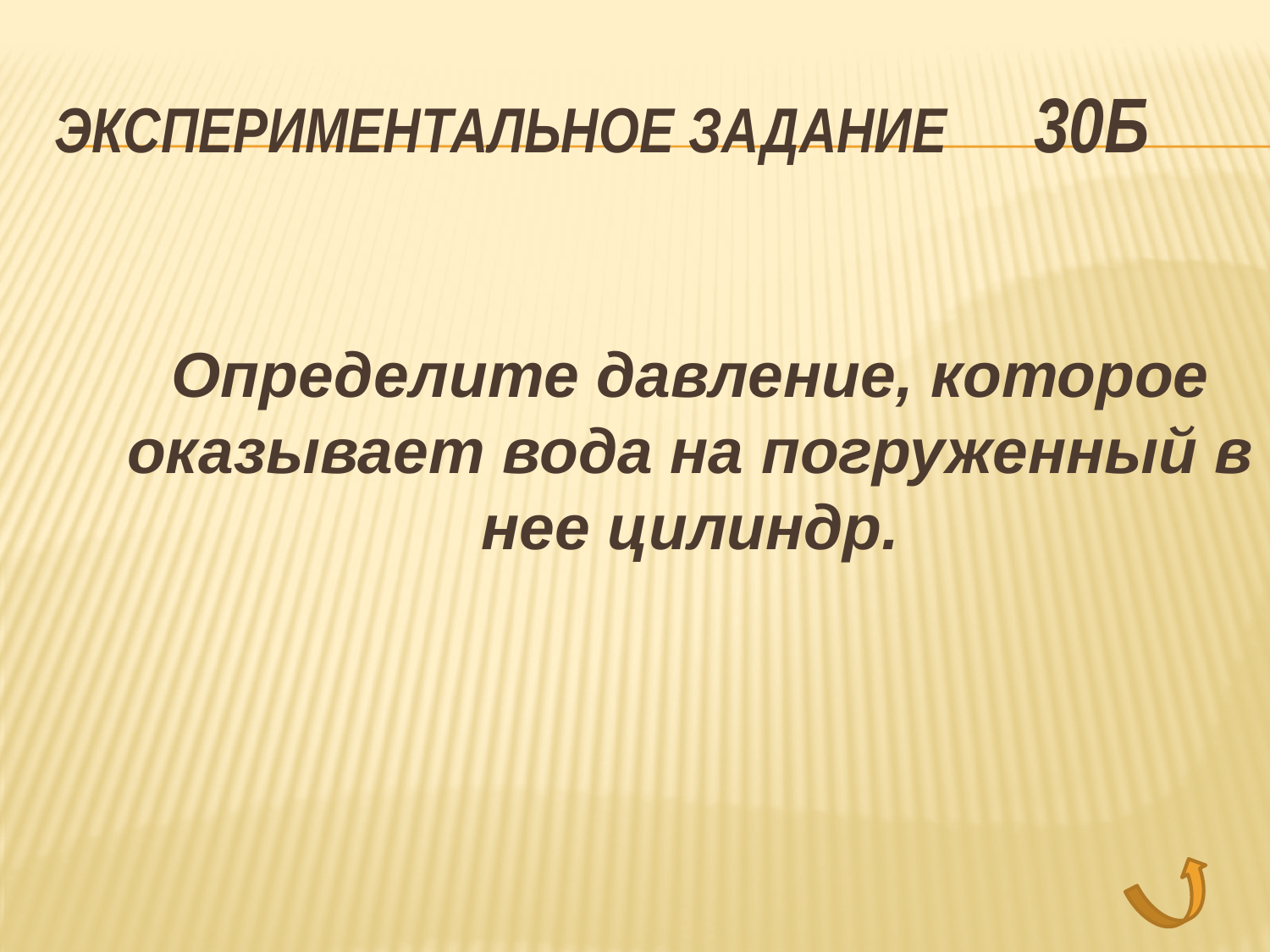

# Экспериментальное задание      30Б
	Определите давление, которое оказывает вода на погруженный в нее цилиндр.